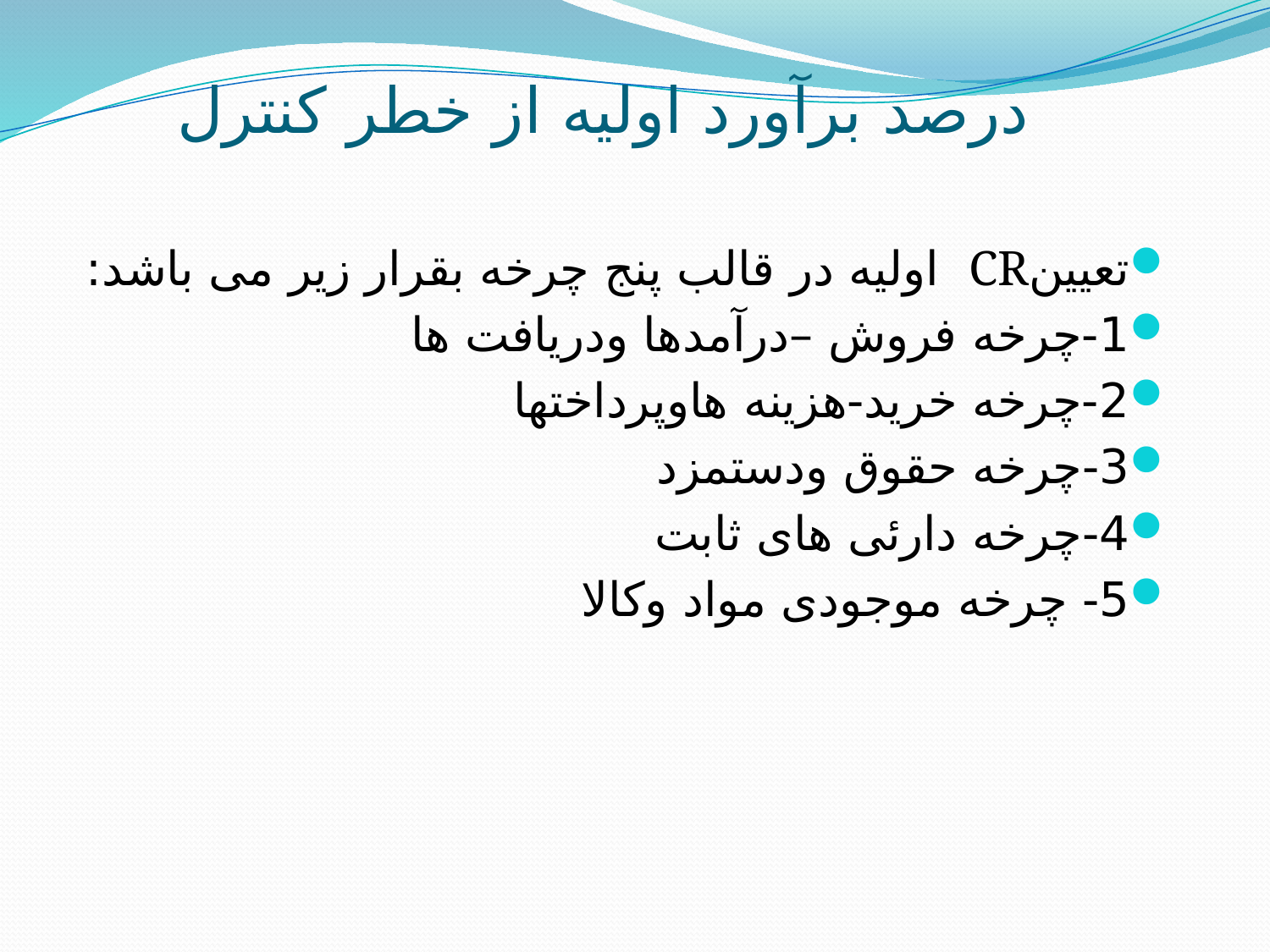

# درصد برآورد اولیه از خطر کنترل
تعیینCR  اولیه در قالب پنج چرخه بقرار زیر می باشد:
1-چرخه فروش –درآمدها ودریافت ها
2-چرخه خرید-هزینه هاوپرداختها
3-چرخه حقوق ودستمزد
4-چرخه دارئی های ثابت
5- چرخه موجودی مواد وکالا